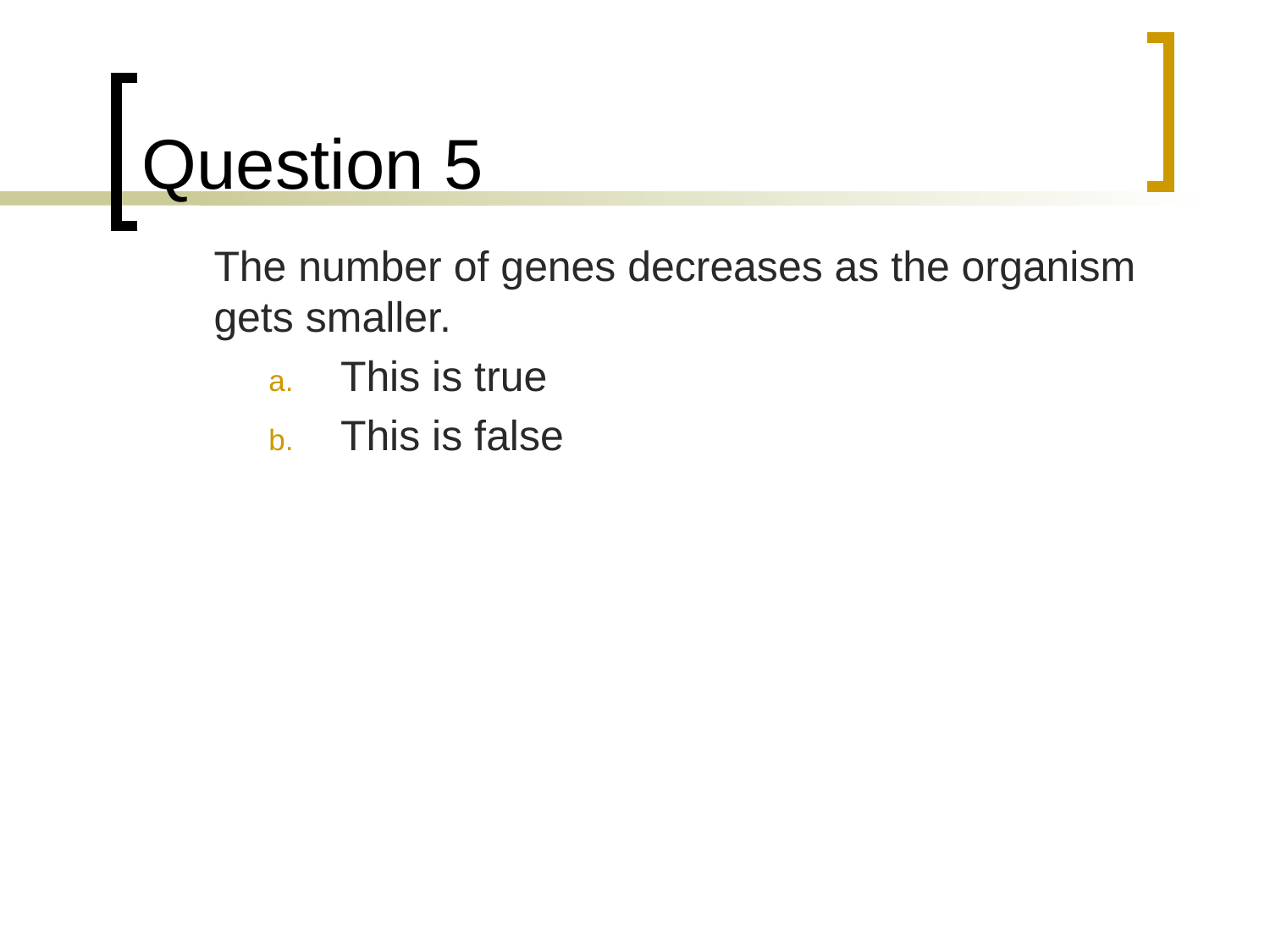

# Question 5
	The number of genes decreases as the organism gets smaller.
This is true
This is false